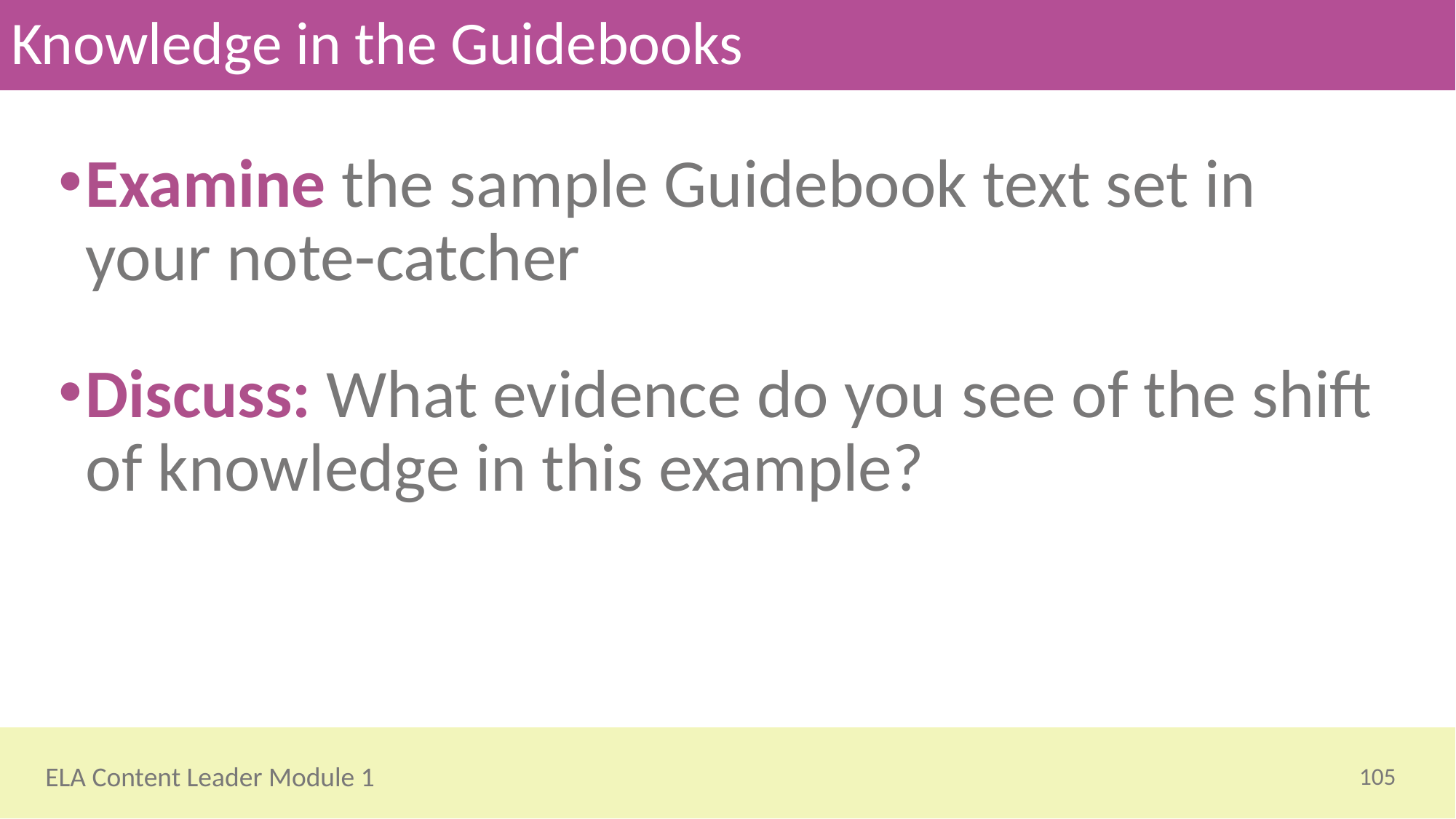

# Knowledge in the Guidebooks
Examine the sample Guidebook text set in your note-catcher

Discuss: What evidence do you see of the shift of knowledge in this example?

105